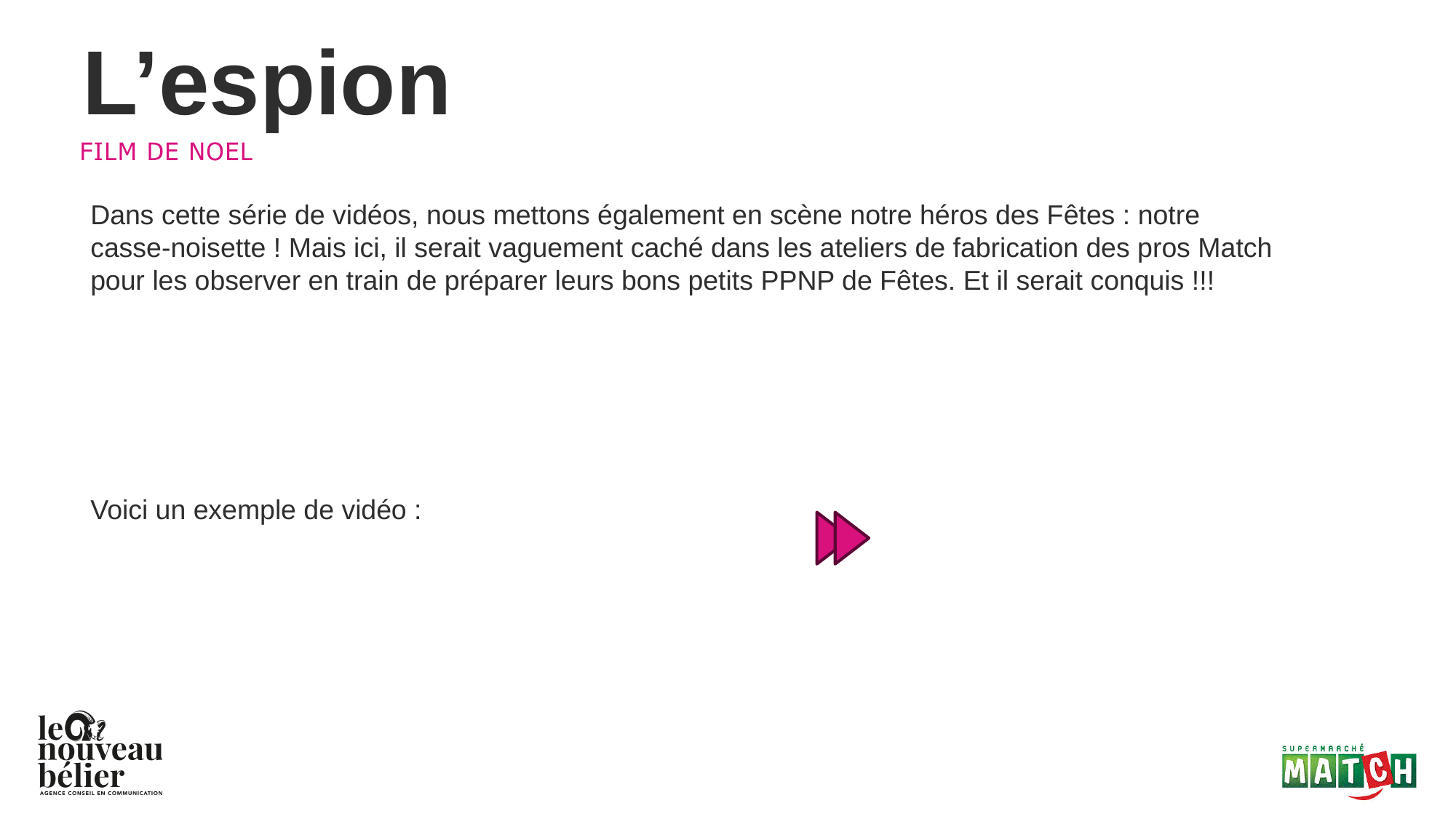

L’espion
Film de Noel
Dans cette série de vidéos, nous mettons également en scène notre héros des Fêtes : notre casse-noisette ! Mais ici, il serait vaguement caché dans les ateliers de fabrication des pros Match pour les observer en train de préparer leurs bons petits PPNP de Fêtes. Et il serait conquis !!!

Voici un exemple de vidéo :